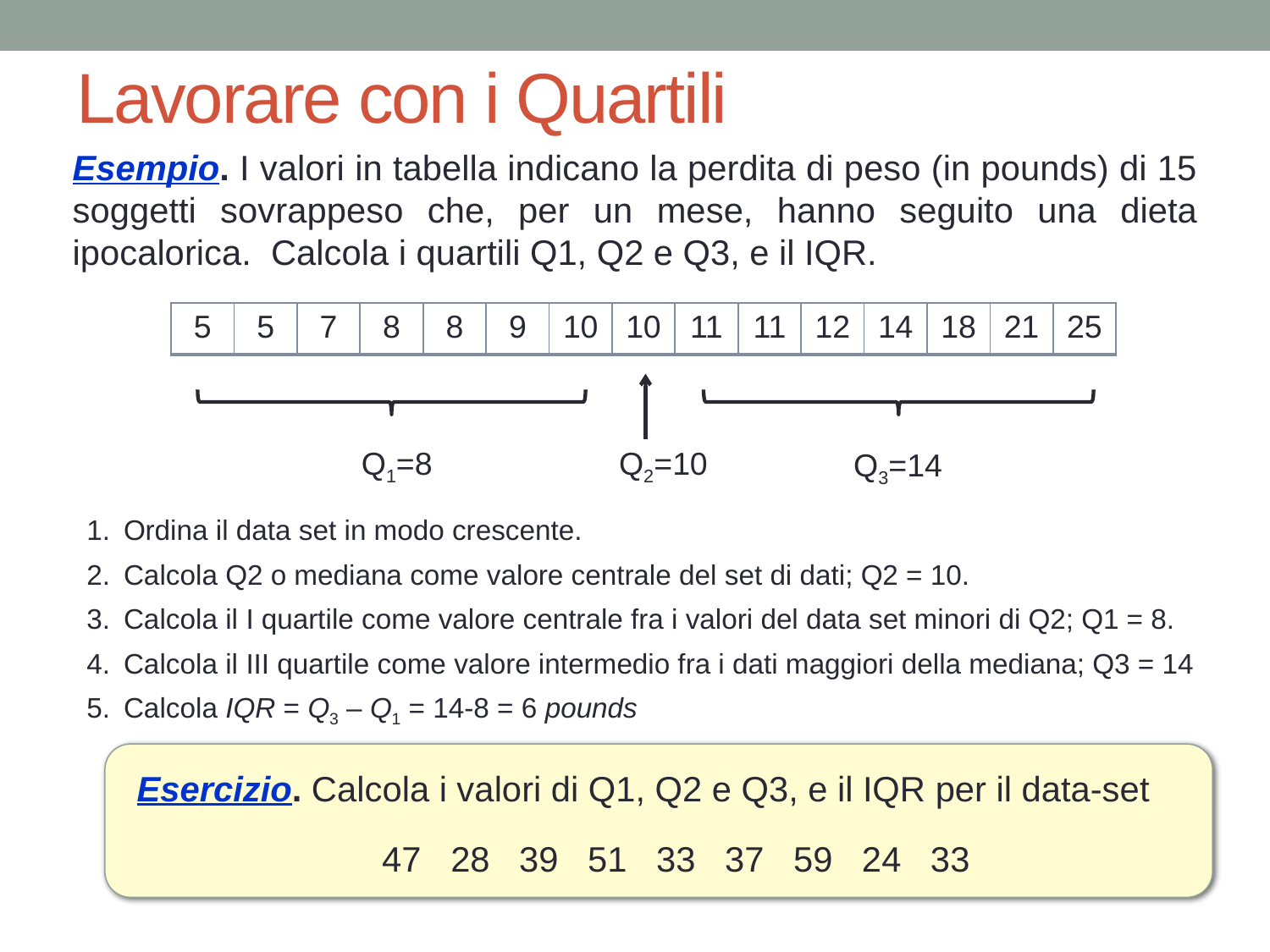

# Lavorare con i Quartili
Esempio. I valori in tabella indicano la perdita di peso (in pounds) di 15 soggetti sovrappeso che, per un mese, hanno seguito una dieta ipocalorica.  Calcola i quartili Q1, Q2 e Q3, e il IQR.

| 5 | 5 | 7 | 8 | 8 | 9 | 10 | 10 | 11 | 11 | 12 | 14 | 18 | 21 | 25 |
| --- | --- | --- | --- | --- | --- | --- | --- | --- | --- | --- | --- | --- | --- | --- |
Q1=8
Q2=10
Q3=14
Ordina il data set in modo crescente.
Calcola Q2 o mediana come valore centrale del set di dati; Q2 = 10.
Calcola il I quartile come valore centrale fra i valori del data set minori di Q2; Q1 = 8.
Calcola il III quartile come valore intermedio fra i dati maggiori della mediana; Q3 = 14
Calcola IQR = Q3 – Q1 = 14-8 = 6 pounds

Esercizio. Calcola i valori di Q1, Q2 e Q3, e il IQR per il data-set
47   28   39   51   33   37   59   24   33